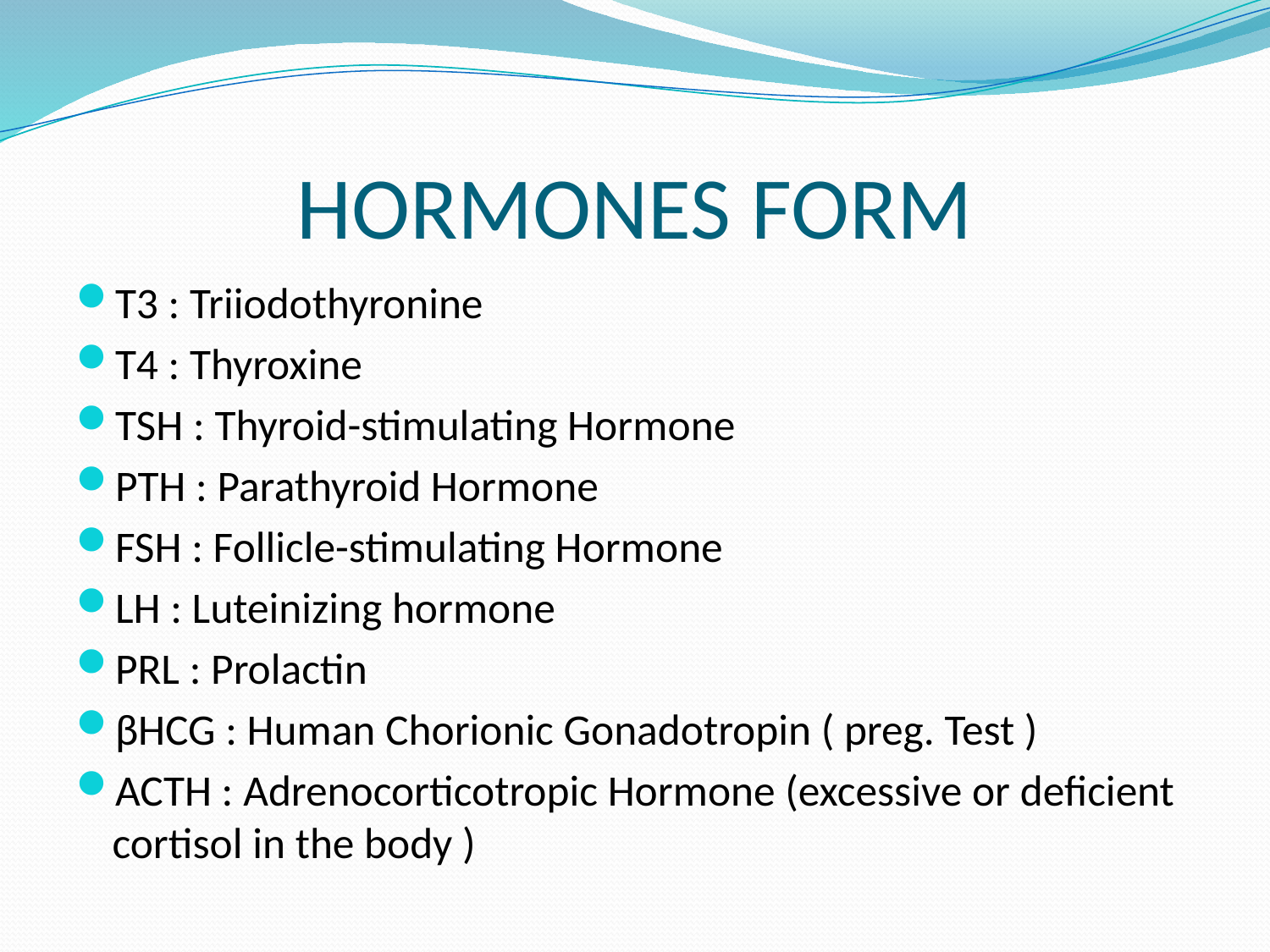

# HORMONES FORM
T3 : Triiodothyronine
T4 : Thyroxine
TSH : Thyroid-stimulating Hormone
PTH : Parathyroid Hormone
FSH : Follicle-stimulating Hormone
LH : Luteinizing hormone
PRL : Prolactin
βHCG : Human Chorionic Gonadotropin ( preg. Test )
ACTH : Adrenocorticotropic Hormone (excessive or deficient cortisol in the body )